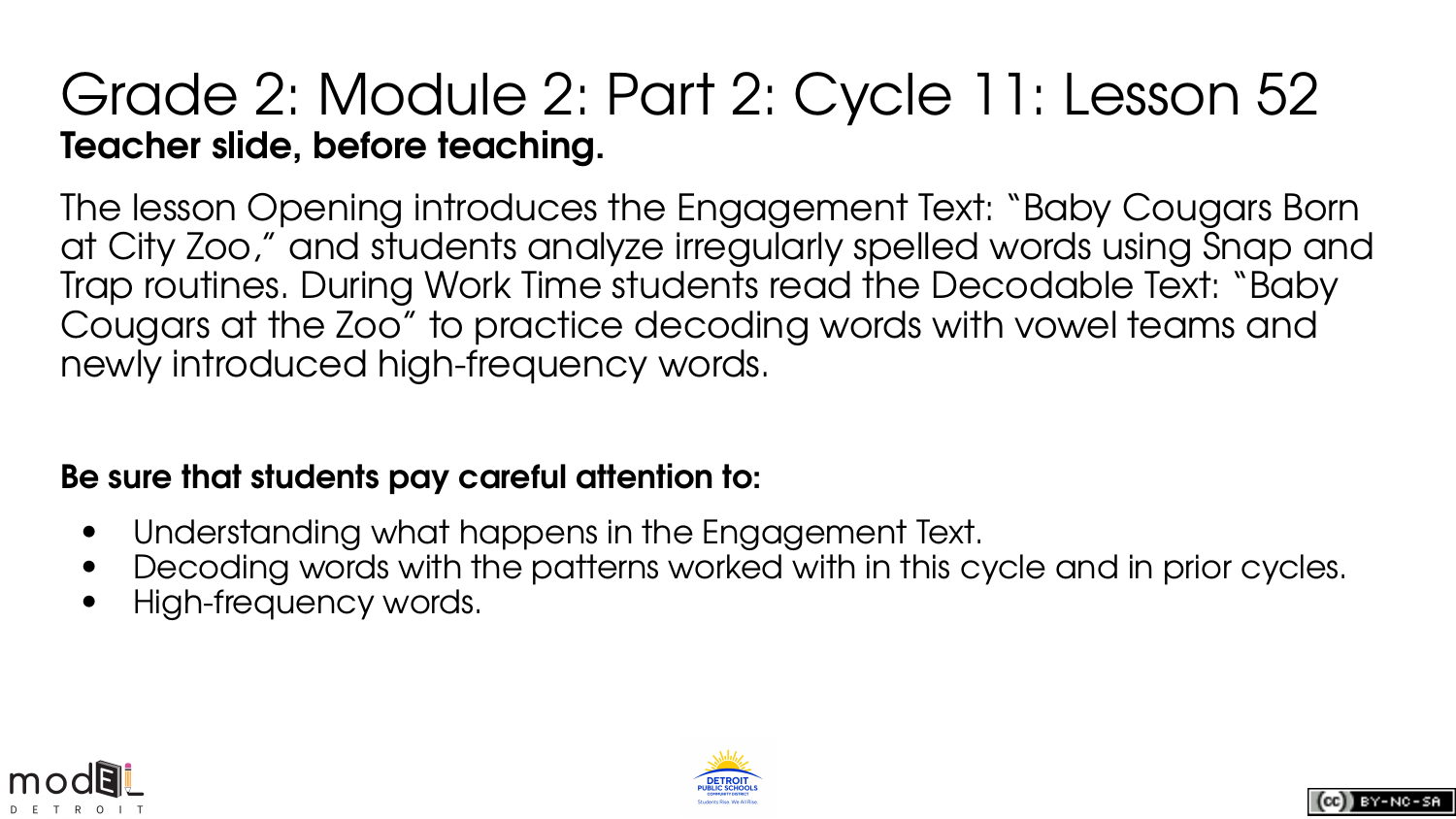

# Grade 2: Module 2: Part 2: Cycle 11: Lesson 52
Teacher slide, before teaching.
The lesson Opening introduces the Engagement Text: “Baby Cougars Born at City Zoo,” and students analyze irregularly spelled words using Snap and Trap routines. During Work Time students read the Decodable Text: “Baby Cougars at the Zoo” to practice decoding words with vowel teams and newly introduced high-frequency words.

Be sure that students pay careful attention to:
Understanding what happens in the Engagement Text.
Decoding words with the patterns worked with in this cycle and in prior cycles.
High-frequency words.